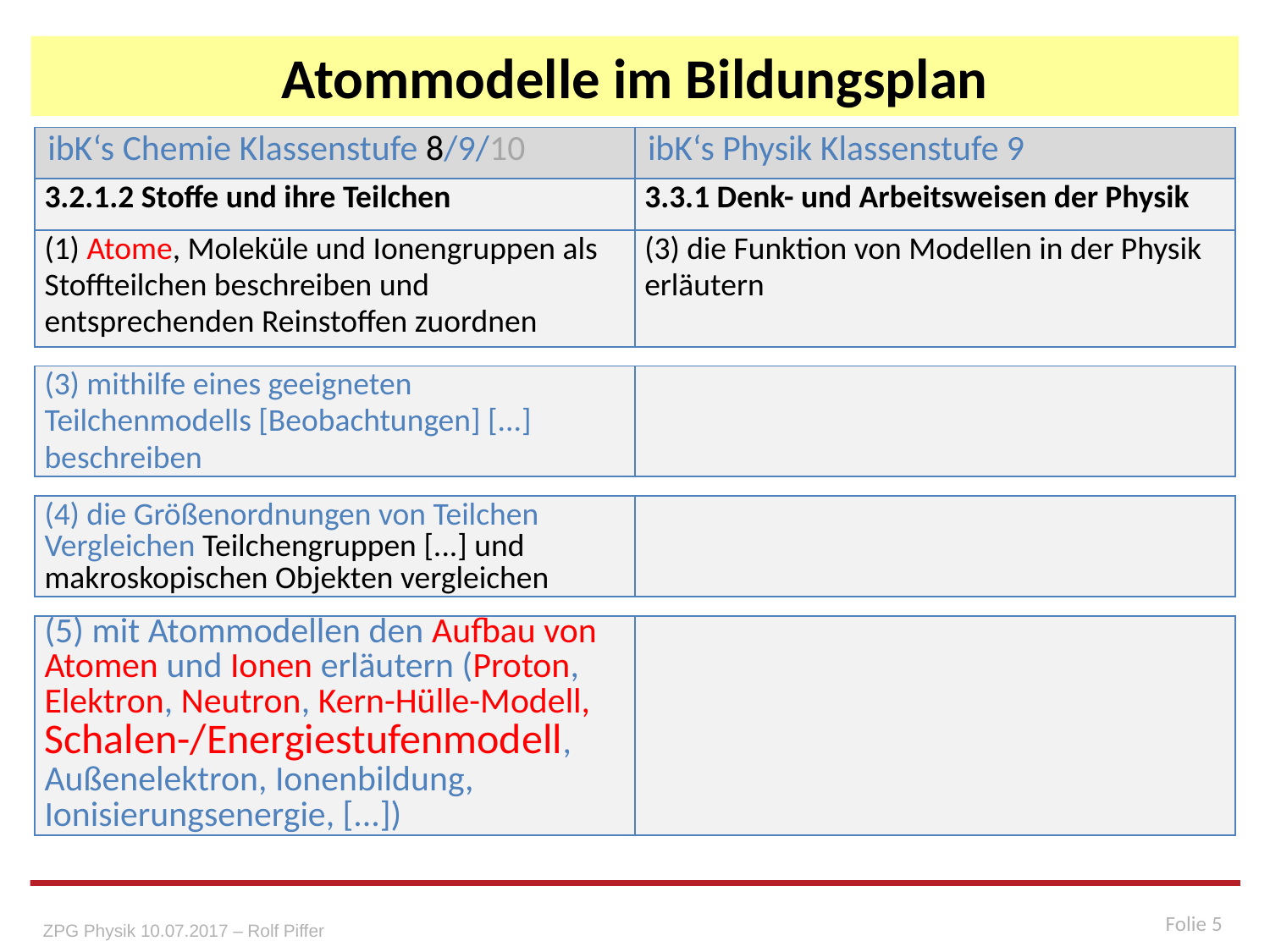

# Atommodelle im Bildungsplan
| ibK‘s Chemie Klassenstufe 8/9/10 | ibK‘s Physik Klassenstufe 9 |
| --- | --- |
| 3.2.1.2 Stoffe und ihre Teilchen | 3.3.1 Denk- und Arbeitsweisen der Physik |
| (1) Atome, Moleküle und Ionengruppen als Stoffteilchen beschreiben und entsprechenden Reinstoffen zuordnen | (3) die Funktion von Modellen in der Physik erläutern |
| (3) mithilfe eines geeigneten Teilchenmodells [Beobachtungen] [...] beschreiben |  |
| --- | --- |
| (4) die Größenordnungen von Teilchen Vergleichen Teilchengruppen [...] und makroskopischen Objekten vergleichen |  |
| --- | --- |
| (5) mit Atommodellen den Aufbau von Atomen und Ionen erläutern (Proton, Elektron, Neutron, Kern-Hülle-Modell, Schalen-/Energiestufenmodell, Außenelektron, Ionenbildung, Ionisierungsenergie, [...]) |  |
| --- | --- |
Folie 5
ZPG Physik 10.07.2017 – Rolf Piffer